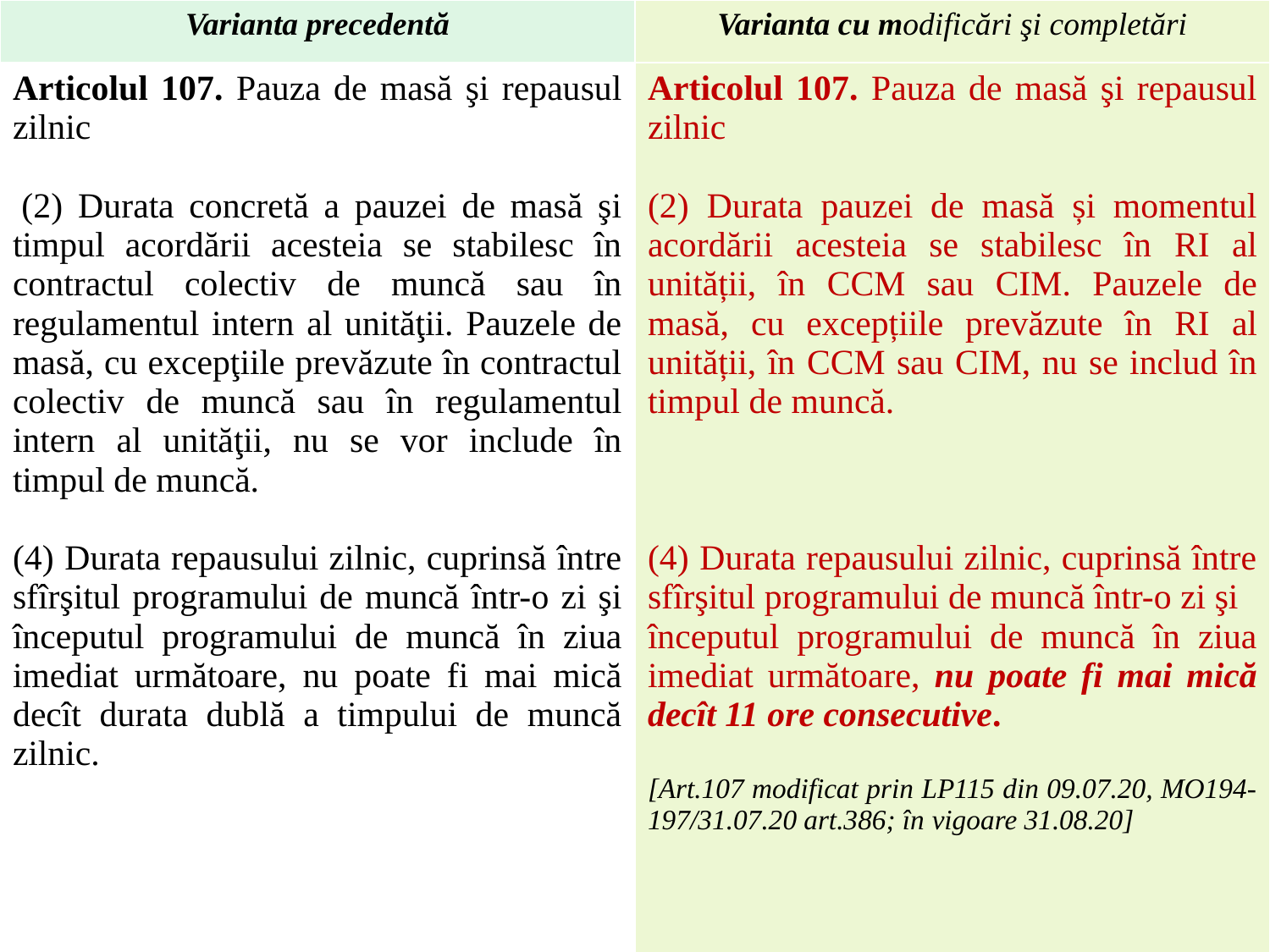

| Varianta precedentă | Varianta cu modificări şi completări |
| --- | --- |
| Articolul 107. Pauza de masă şi repausul zilnic  (2) Durata concretă a pauzei de masă şi timpul acordării acesteia se stabilesc în contractul colectiv de muncă sau în regulamentul intern al unităţii. Pauzele de masă, cu excepţiile prevăzute în contractul colectiv de muncă sau în regulamentul intern al unităţii, nu se vor include în timpul de muncă. (4) Durata repausului zilnic, cuprinsă între sfîrşitul programului de muncă într-o zi şi începutul programului de muncă în ziua imediat următoare, nu poate fi mai mică decît durata dublă a timpului de muncă zilnic. | Articolul 107. Pauza de masă şi repausul zilnic (2) Durata pauzei de masă și momentul acordării acesteia se stabilesc în RI al unității, în CCM sau CIM. Pauzele de masă, cu excepțiile prevăzute în RI al unității, în CCM sau CIM, nu se includ în timpul de muncă. (4) Durata repausului zilnic, cuprinsă între sfîrşitul programului de muncă într-o zi şi începutul programului de muncă în ziua imediat următoare, nu poate fi mai mică decît 11 ore consecutive. [Art.107 modificat prin LP115 din 09.07.20, MO194-197/31.07.20 art.386; în vigoare 31.08.20] |